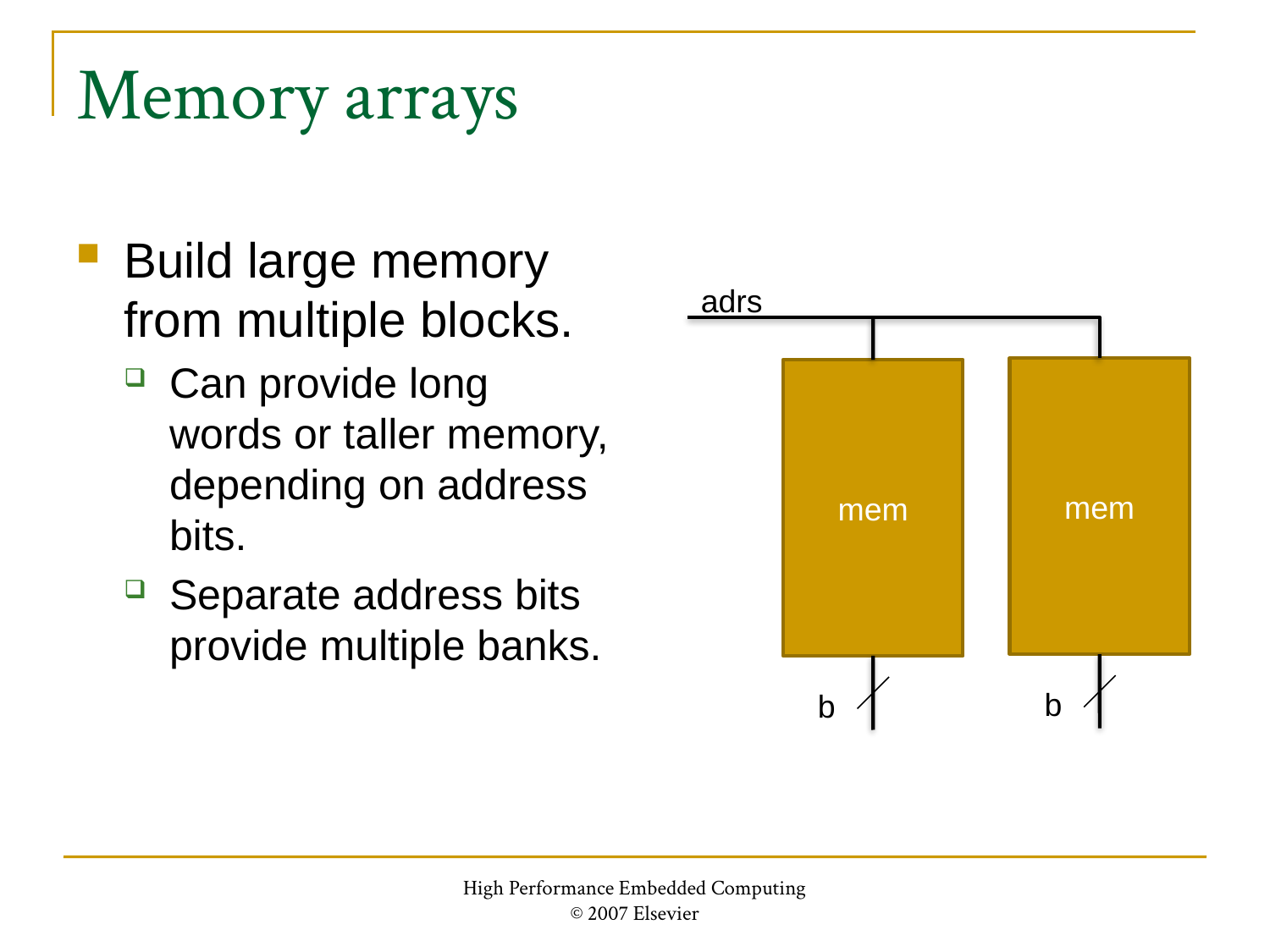

# Memory arrays
Build large memory from multiple blocks.
Can provide long words or taller memory, depending on address bits.
Separate address bits provide multiple banks.
adrs
mem
mem
b
b
High Performance Embedded Computing
© 2007 Elsevier